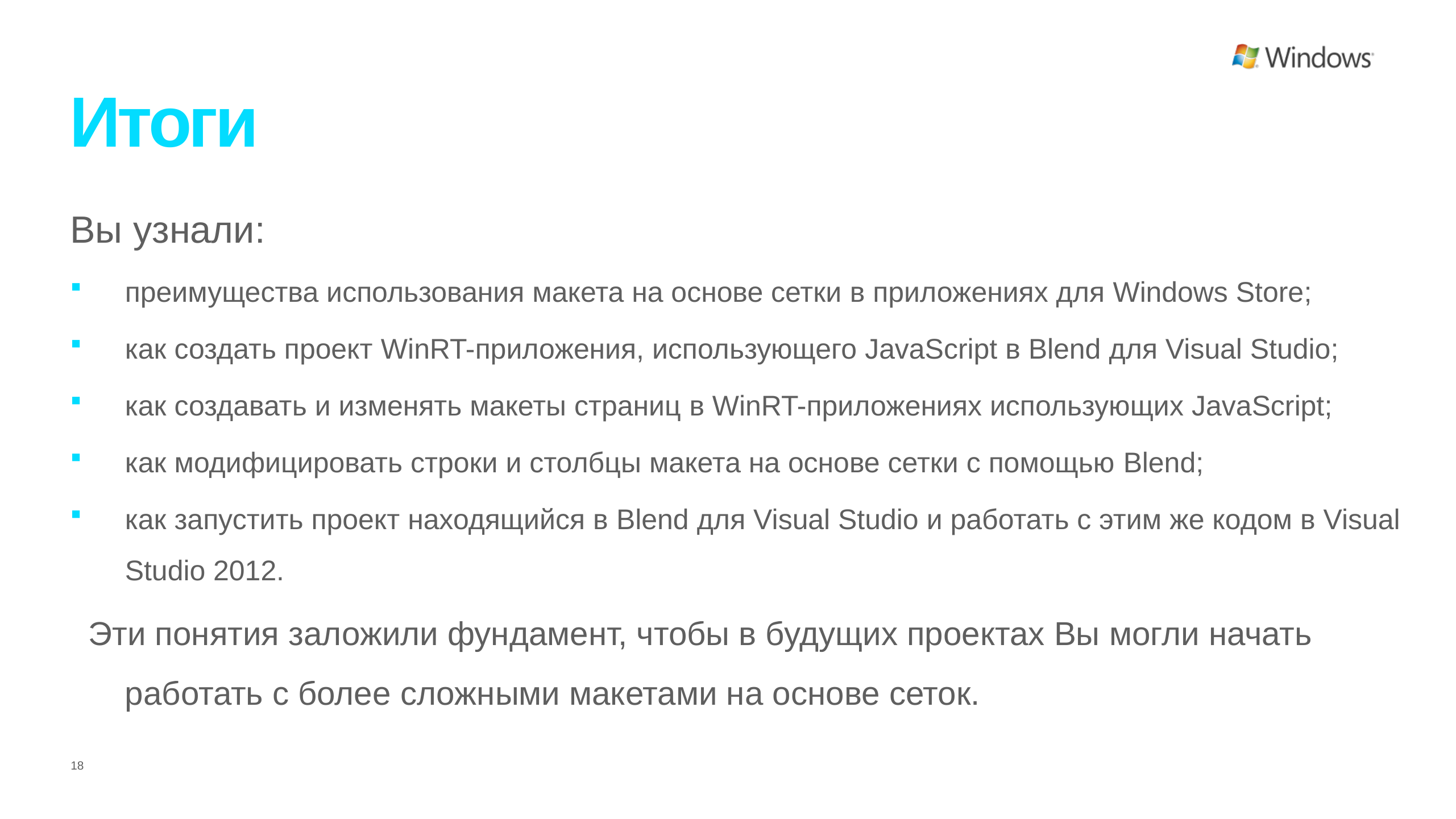

# Итоги
Вы узнали:
преимущества использования макета на основе сетки в приложениях для Windows Store;
как создать проект WinRT-приложения, использующего JavaScript в Blend для Visual Studio;
как создавать и изменять макеты страниц в WinRT-приложениях использующих JavaScript;
как модифицировать строки и столбцы макета на основе сетки с помощью Blend;
как запустить проект находящийся в Blend для Visual Studio и работать с этим же кодом в Visual Studio 2012.
  Эти понятия заложили фундамент, чтобы в будущих проектах Вы могли начать работать с более сложными макетами на основе сеток.